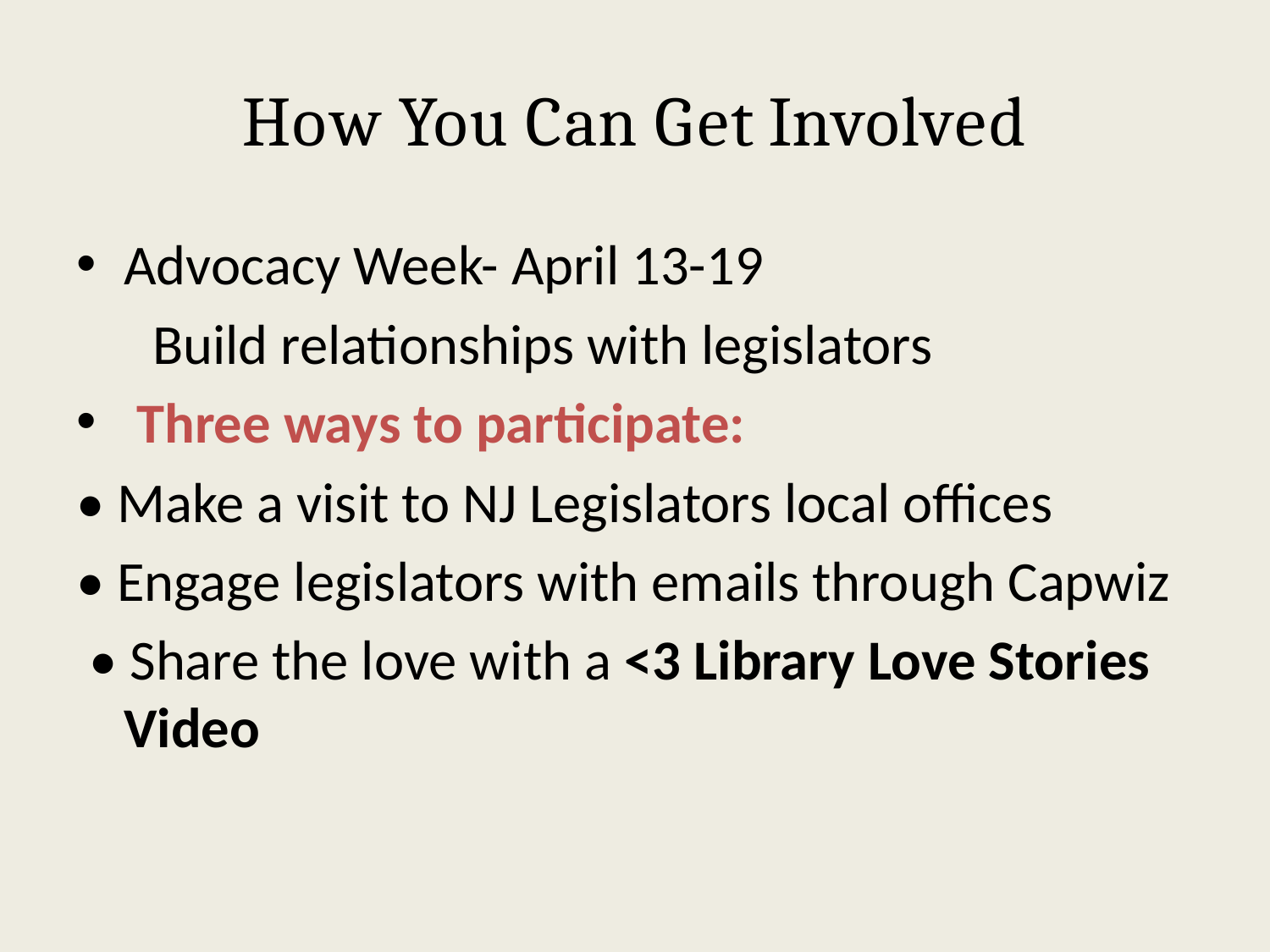

# How You Can Get Involved
Advocacy Week- April 13-19
      Build relationships with legislators
 Three ways to participate:
• Make a visit to NJ Legislators local offices
• Engage legislators with emails through Capwiz
 • Share the love with a <3 Library Love Stories Video